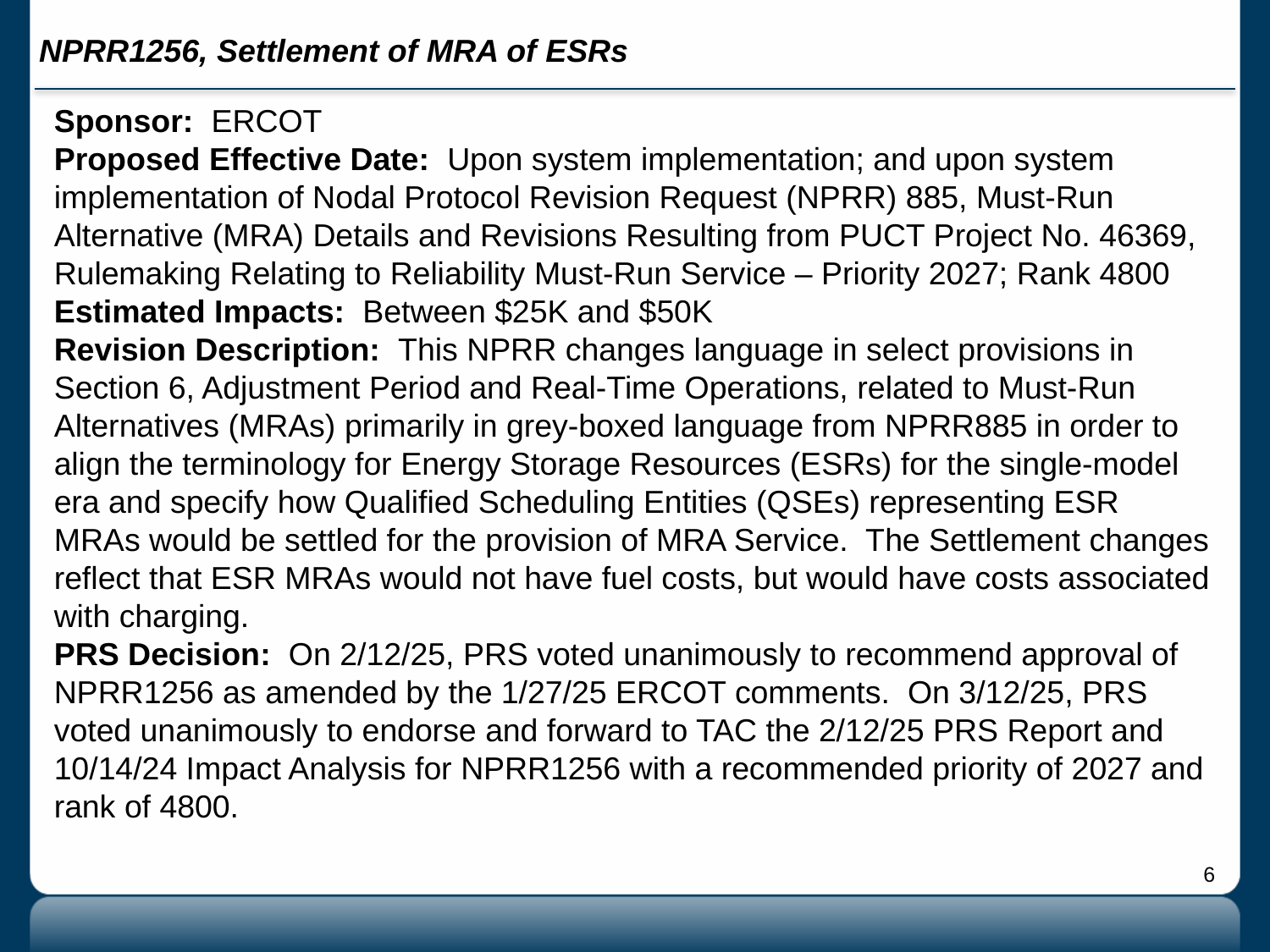

# NPRR1256, Settlement of MRA of ESRs
Sponsor:  ERCOT
Proposed Effective Date:  Upon system implementation; and upon system implementation of Nodal Protocol Revision Request (NPRR) 885, Must-Run Alternative (MRA) Details and Revisions Resulting from PUCT Project No. 46369, Rulemaking Relating to Reliability Must-Run Service – Priority 2027; Rank 4800
Estimated Impacts:  Between $25K and $50K
Revision Description:  This NPRR changes language in select provisions in Section 6, Adjustment Period and Real-Time Operations, related to Must-Run Alternatives (MRAs) primarily in grey-boxed language from NPRR885 in order to align the terminology for Energy Storage Resources (ESRs) for the single-model era and specify how Qualified Scheduling Entities (QSEs) representing ESR MRAs would be settled for the provision of MRA Service.  The Settlement changes reflect that ESR MRAs would not have fuel costs, but would have costs associated with charging.
PRS Decision:  On 2/12/25, PRS voted unanimously to recommend approval of NPRR1256 as amended by the 1/27/25 ERCOT comments.  On 3/12/25, PRS voted unanimously to endorse and forward to TAC the 2/12/25 PRS Report and 10/14/24 Impact Analysis for NPRR1256 with a recommended priority of 2027 and rank of 4800.